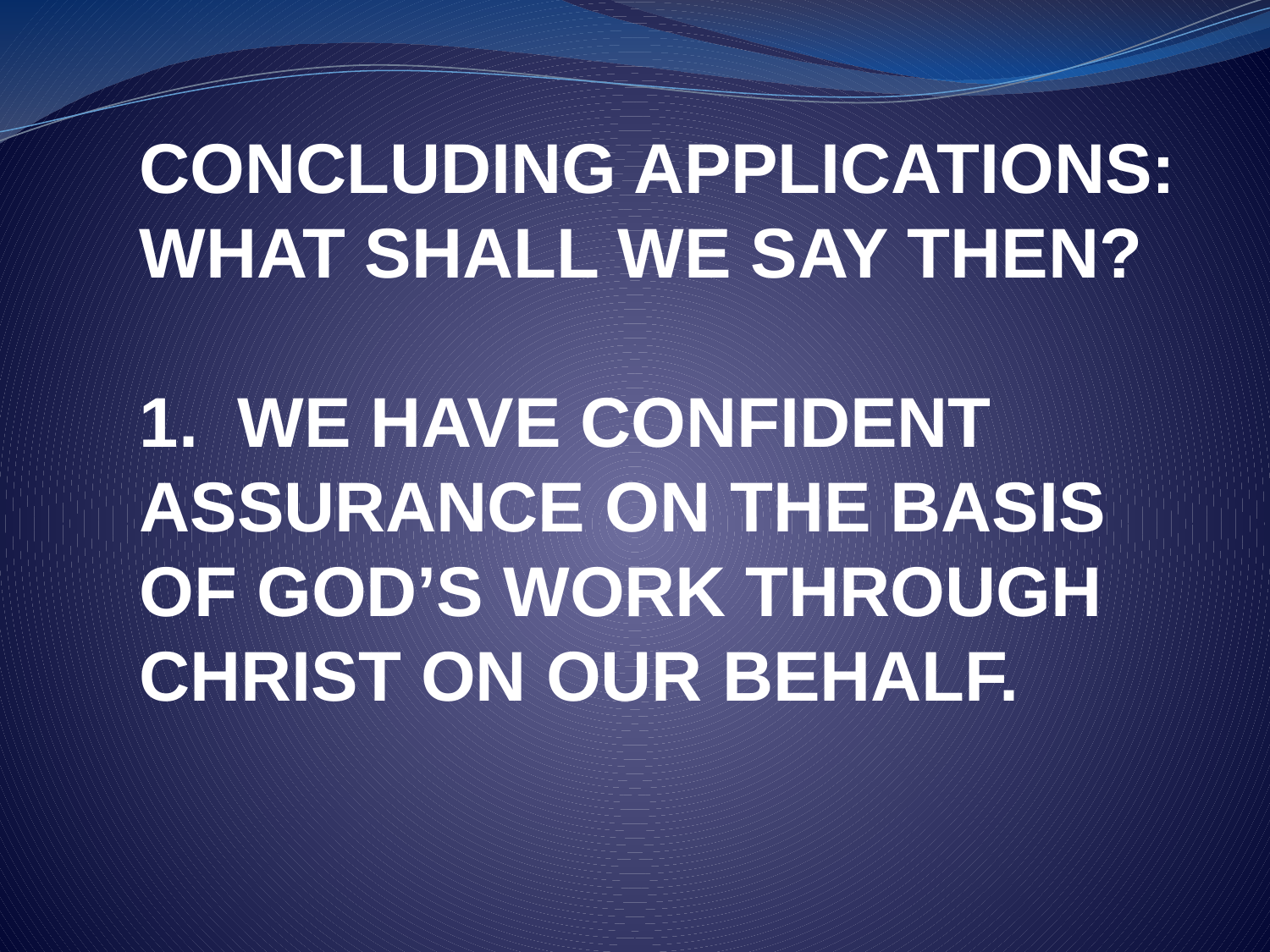

CONCLUDING APPLICATIONS: WHAT SHALL WE SAY THEN?

1.  WE HAVE CONFIDENT ASSURANCE ON THE BASIS OF GOD’S WORK THROUGH CHRIST ON OUR BEHALF.